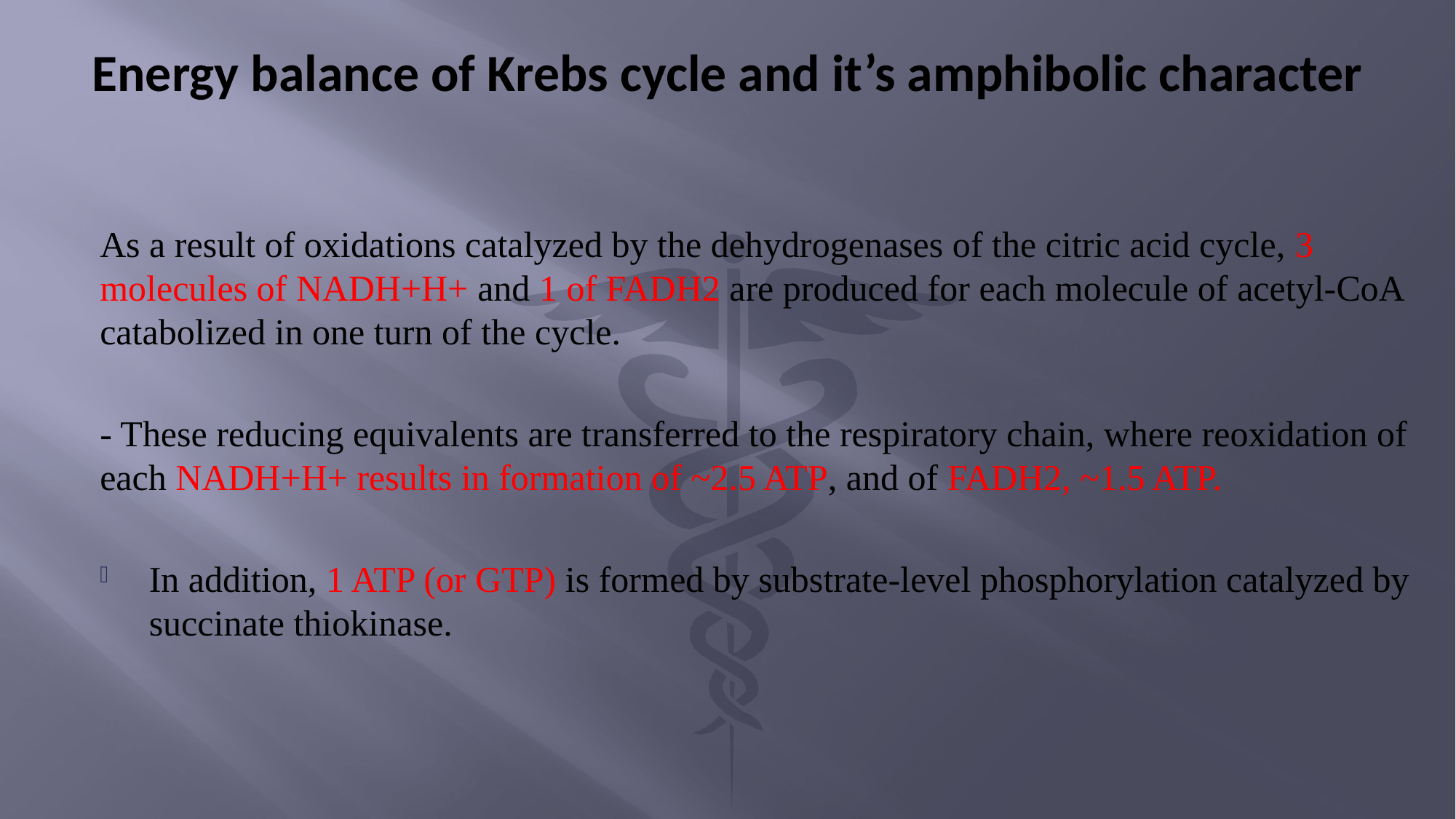

# Energy balance of Krebs cycle and it’s amphibolic character

As a result of oxidations catalyzed by the dehydrogenases of the citric acid cycle, 3 molecules of NADH+H+ and 1 of FADH2 are produced for each molecule of acetyl-CoA catabolized in one turn of the cycle.

- These reducing equivalents are transferred to the respiratory chain, where reoxidation of each NADH+H+ results in formation of ~2.5 ATP, and of FADH2, ~1.5 ATP.

In addition, 1 ATP (or GTP) is formed by substrate-level phosphorylation catalyzed by succinate thiokinase.